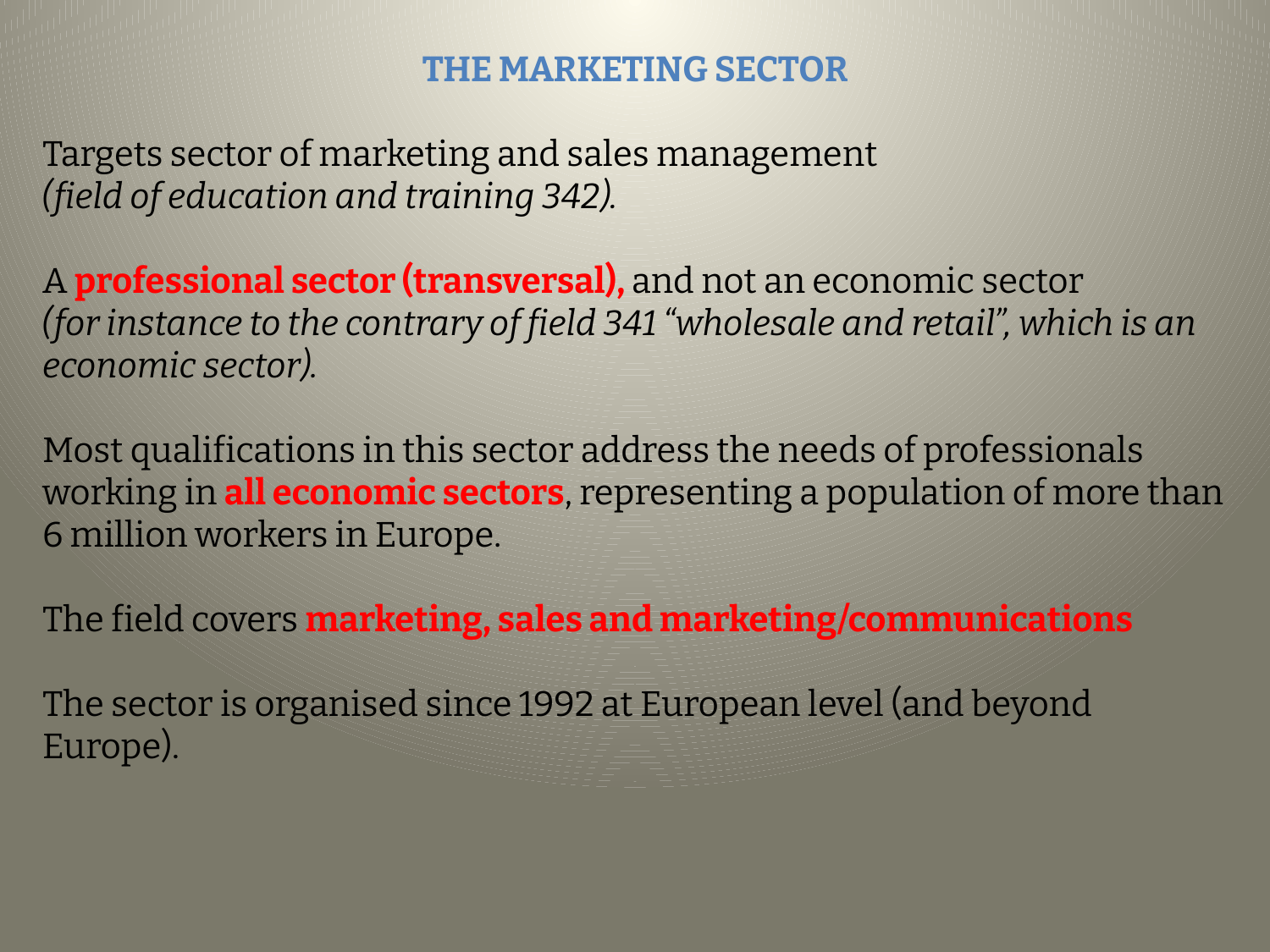

THE MARKETING SECTOR

Targets sector of marketing and sales management
(field of education and training 342).

A professional sector (transversal), and not an economic sector
(for instance to the contrary of field 341 “wholesale and retail”, which is an economic sector).

Most qualifications in this sector address the needs of professionals working in all economic sectors, representing a population of more than 6 million workers in Europe.

The field covers marketing, sales and marketing/communications

The sector is organised since 1992 at European level (and beyond Europe).